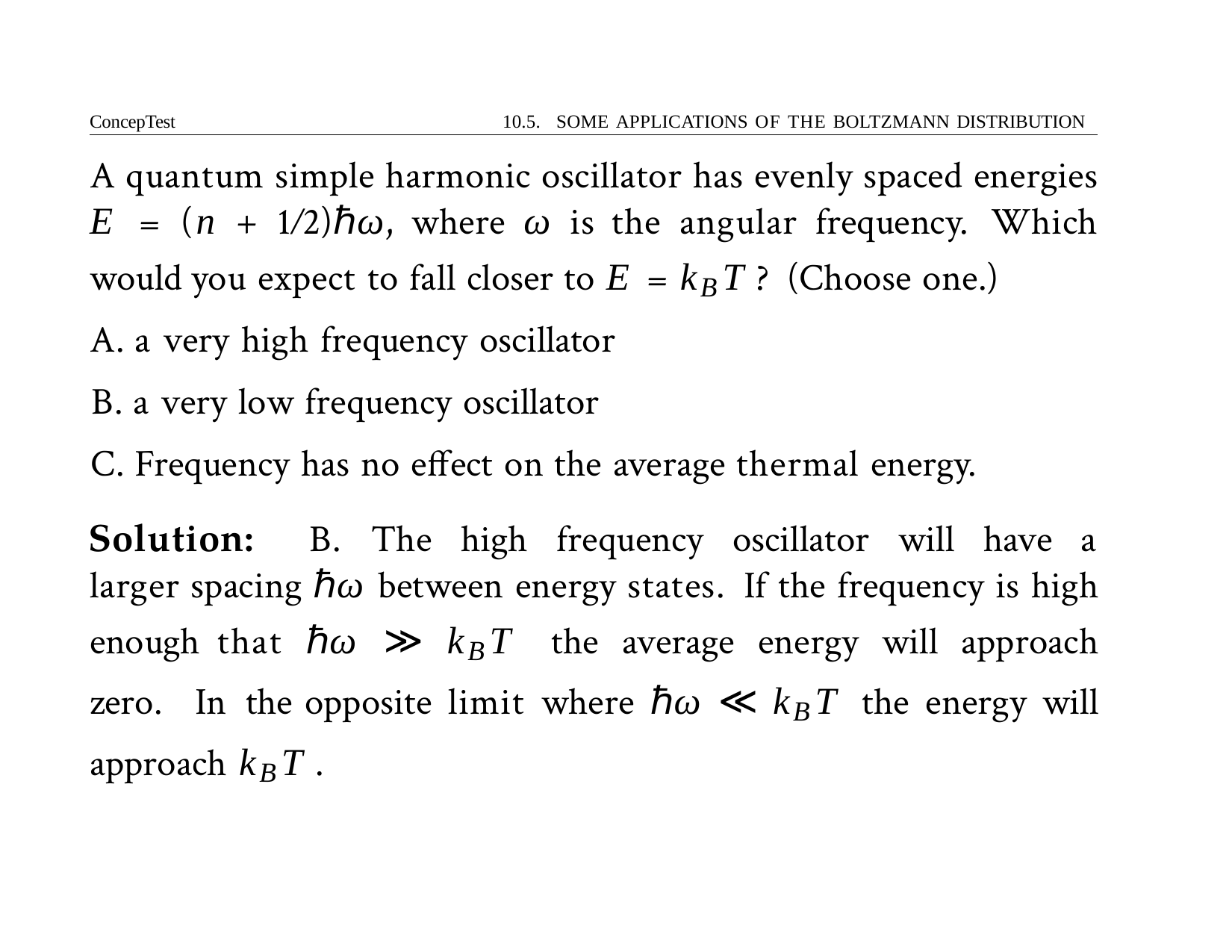

ConcepTest	10.5.  SOME APPLICATIONS OF THE BOLTZMANN DISTRIBUTION

# A quantum simple harmonic oscillator has evenly spaced energies E = (n + 1/2)ℏω, where ω is the angular frequency. Which would you expect to fall closer to E = kBT ? (Choose one.)
A. a very high frequency oscillator
B. a very low frequency oscillator
C. Frequency has no effect on the average thermal energy.
Solution:  B. The high frequency oscillator will have a larger spacing ℏω between energy states. If the frequency is high enough that ℏω ≫ kBT  the average energy will approach zero.  In the opposite limit where ℏω ≪ kBT the energy will approach kBT .